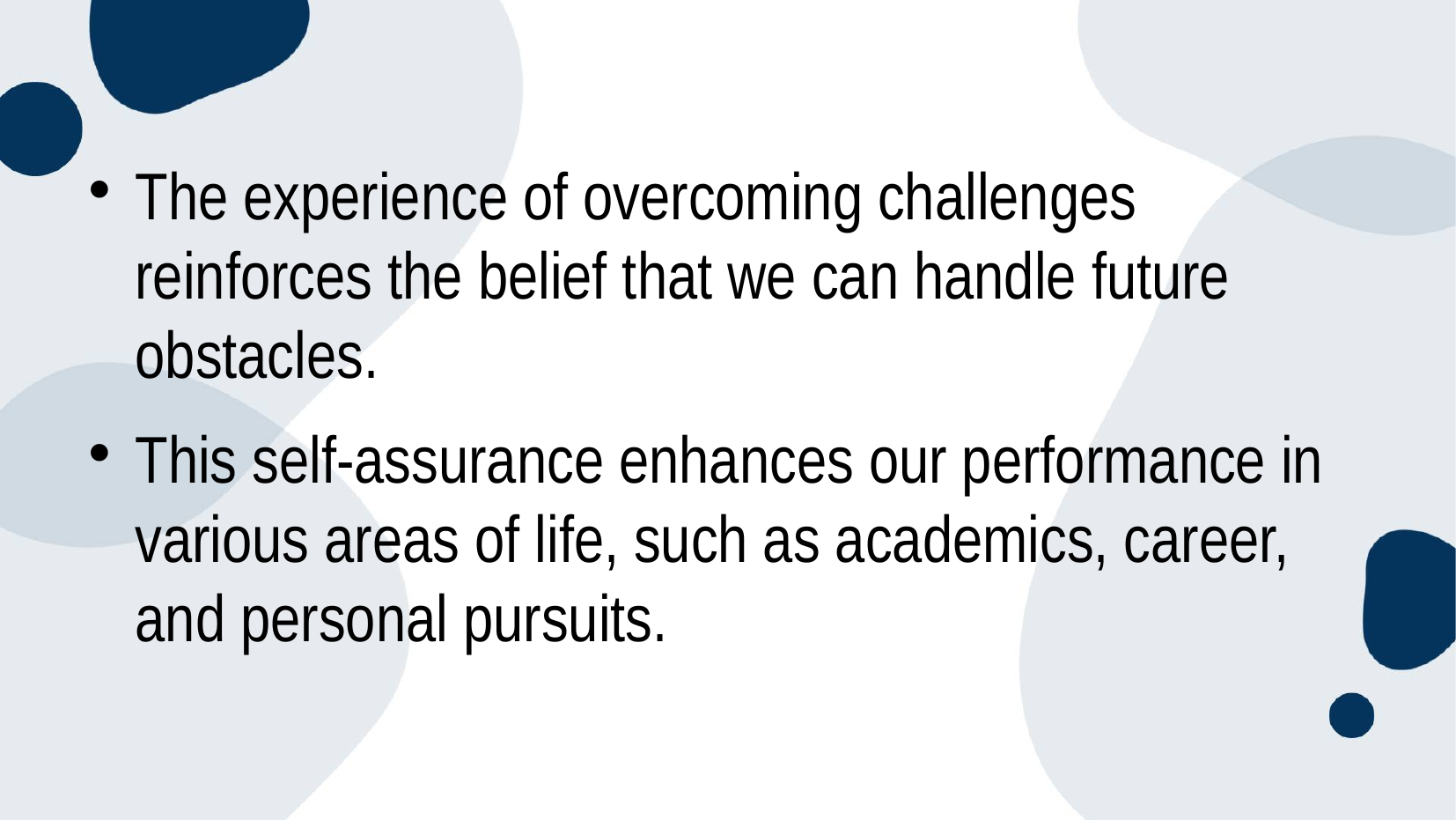

#
The experience of overcoming challenges reinforces the belief that we can handle future obstacles.
This self-assurance enhances our performance in various areas of life, such as academics, career, and personal pursuits.